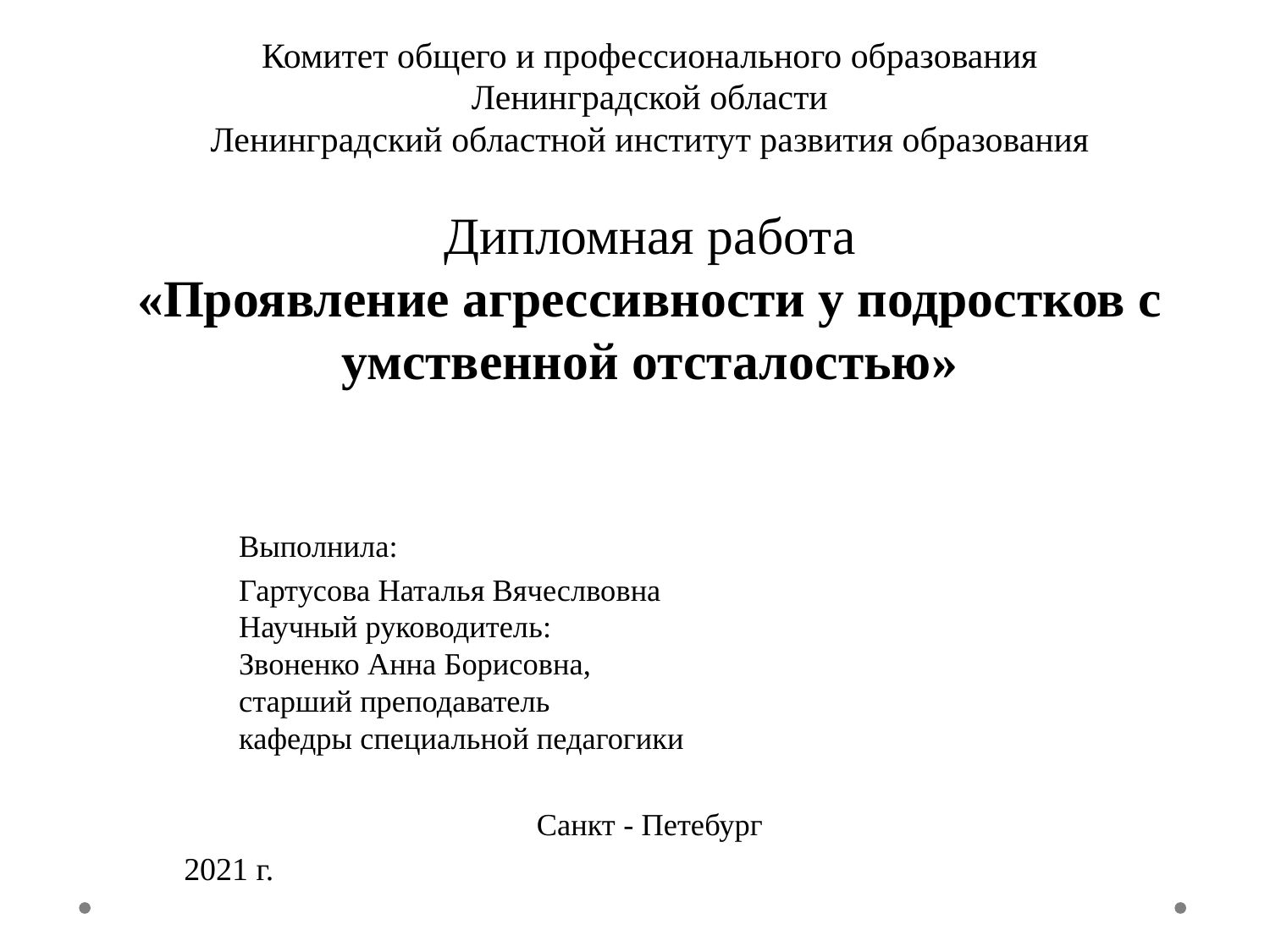

Комитет общего и профессионального образования
Ленинградской области
Ленинградский областной институт развития образования
Дипломная работа
«Проявление агрессивности у подростков с умственной отсталостью»

				       Выполнила:
				       Гартусова Наталья Вячеслвовна
				       Научный руководитель:
				       Звоненко Анна Борисовна,
				       старший преподаватель
				       кафедры специальной педагогики

Санкт - Петебург
				2021 г.